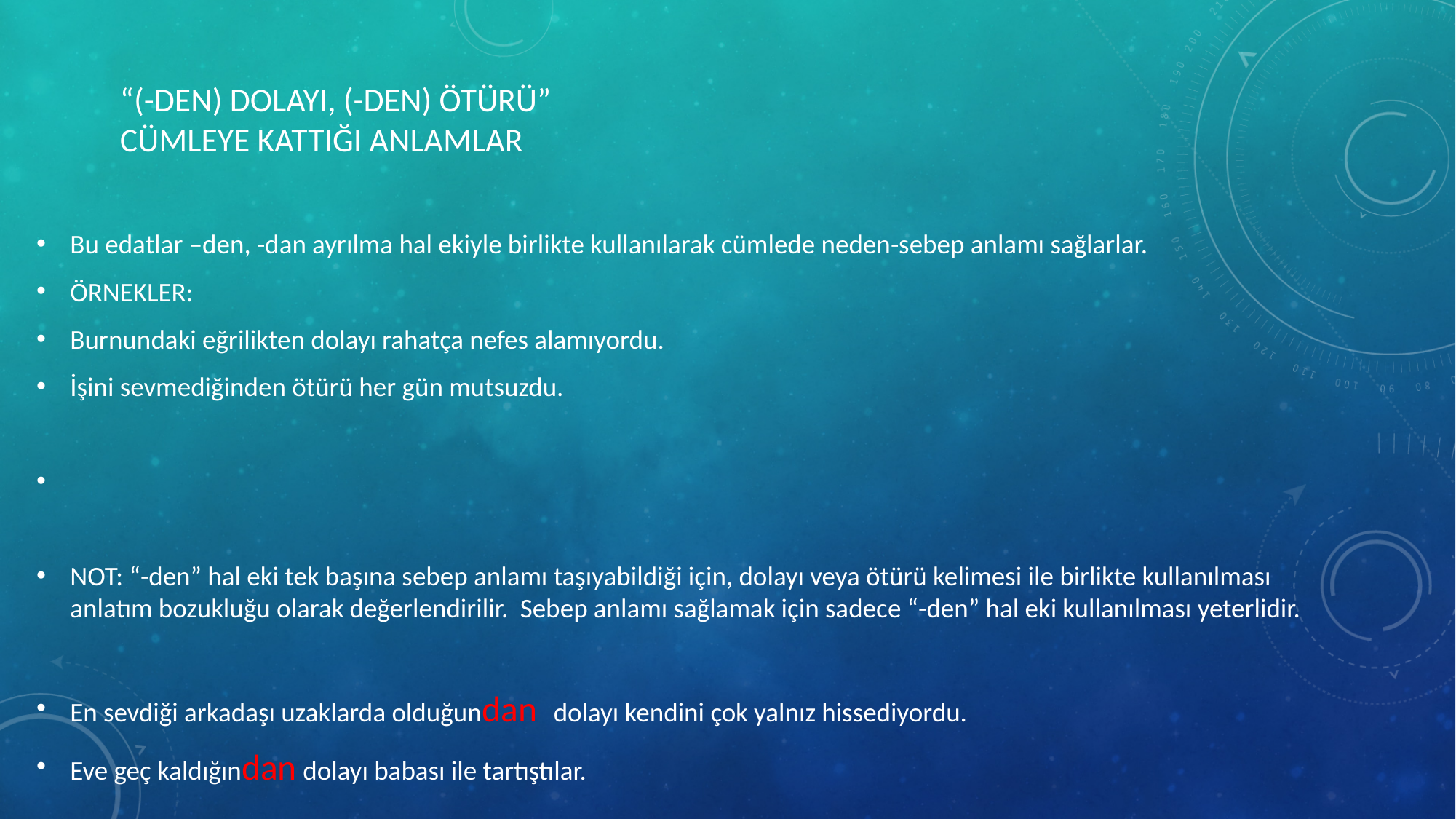

# “(-den) dolayı, (-den) ötürü” CÜMLEYE KATTIĞI ANLAMLAR

Bu edatlar –den, -dan ayrılma hal ekiyle birlikte kullanılarak cümlede neden-sebep anlamı sağlarlar.
ÖRNEKLER:
Burnundaki eğrilikten dolayı rahatça nefes alamıyordu.
İşini sevmediğinden ötürü her gün mutsuzdu.

NOT: “-den” hal eki tek başına sebep anlamı taşıyabildiği için, dolayı veya ötürü kelimesi ile birlikte kullanılması anlatım bozukluğu olarak değerlendirilir.  Sebep anlamı sağlamak için sadece “-den” hal eki kullanılması yeterlidir.

En sevdiği arkadaşı uzaklarda olduğundan  dolayı kendini çok yalnız hissediyordu.
Eve geç kaldığından dolayı babası ile tartıştılar.